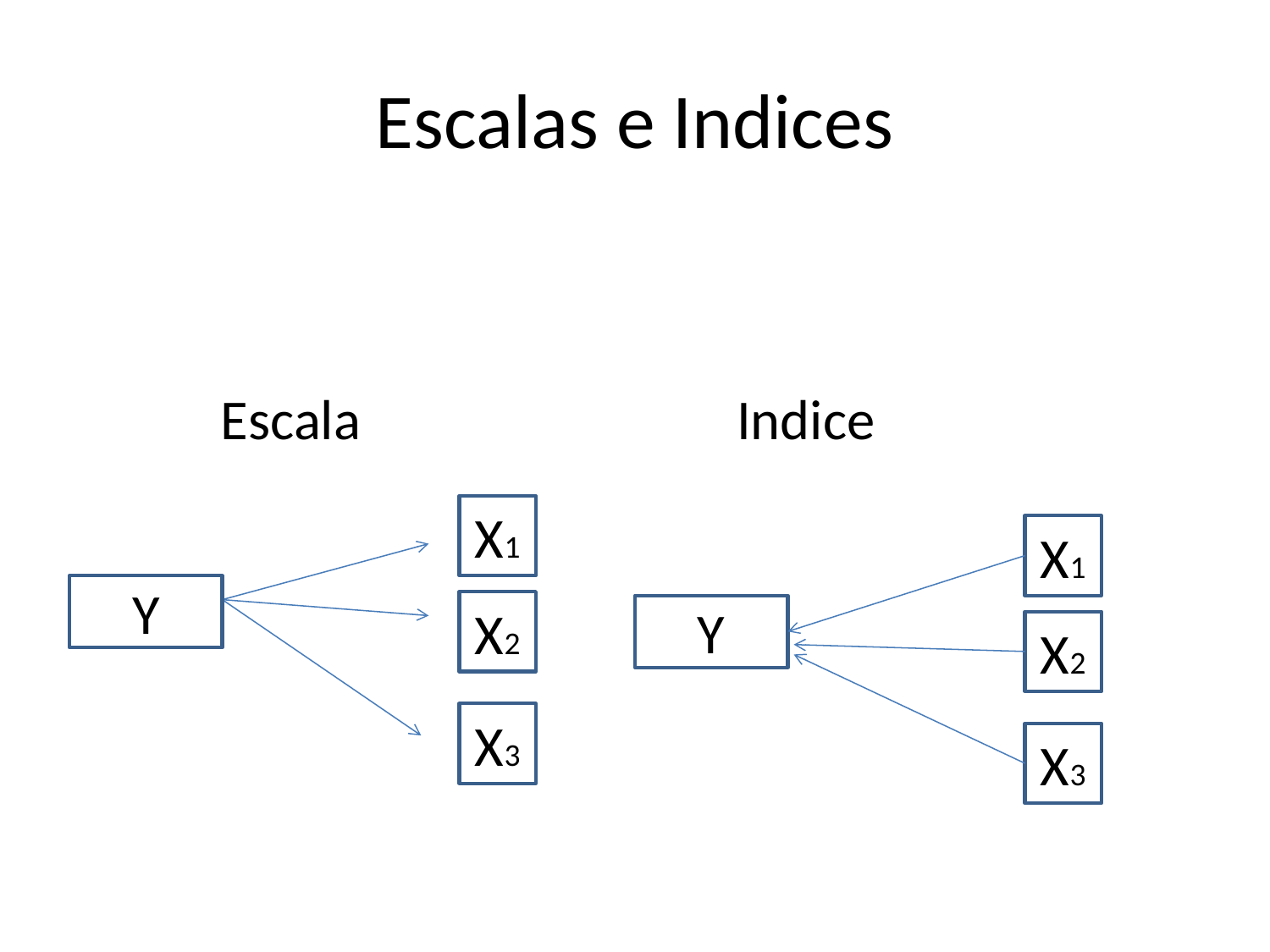

# Escalas e Indices
Escala
Indice
X1
Y
X2
X3
X1
Y
X2
X3